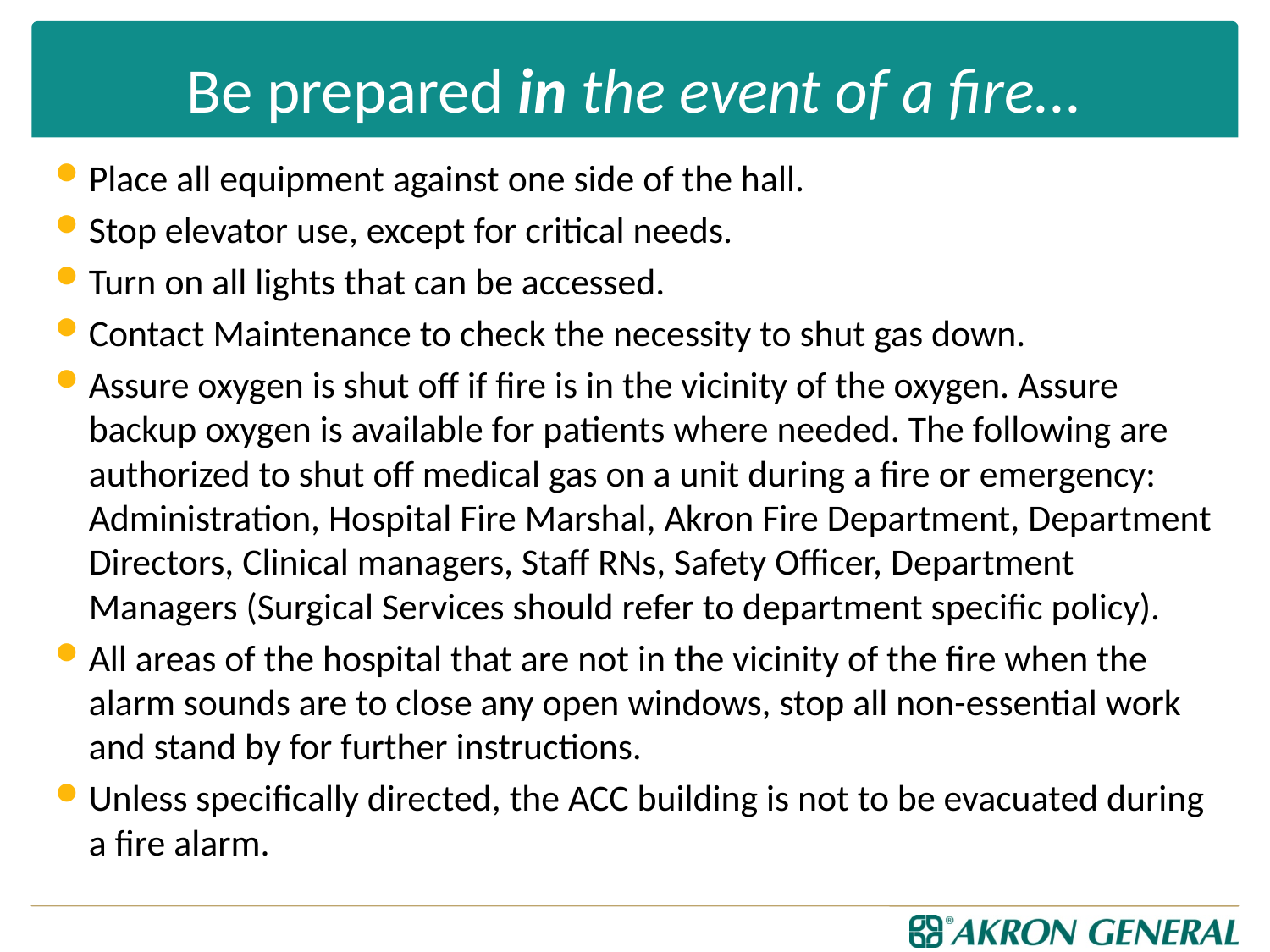

# Be prepared in the event of a fire...
Place all equipment against one side of the hall.
Stop elevator use, except for critical needs.
Turn on all lights that can be accessed.
Contact Maintenance to check the necessity to shut gas down.
Assure oxygen is shut off if fire is in the vicinity of the oxygen. Assure backup oxygen is available for patients where needed. The following are authorized to shut off medical gas on a unit during a fire or emergency: Administration, Hospital Fire Marshal, Akron Fire Department, Department Directors, Clinical managers, Staff RNs, Safety Officer, Department Managers (Surgical Services should refer to department specific policy).
All areas of the hospital that are not in the vicinity of the fire when the alarm sounds are to close any open windows, stop all non-essential work and stand by for further instructions.
Unless specifically directed, the ACC building is not to be evacuated during a fire alarm.